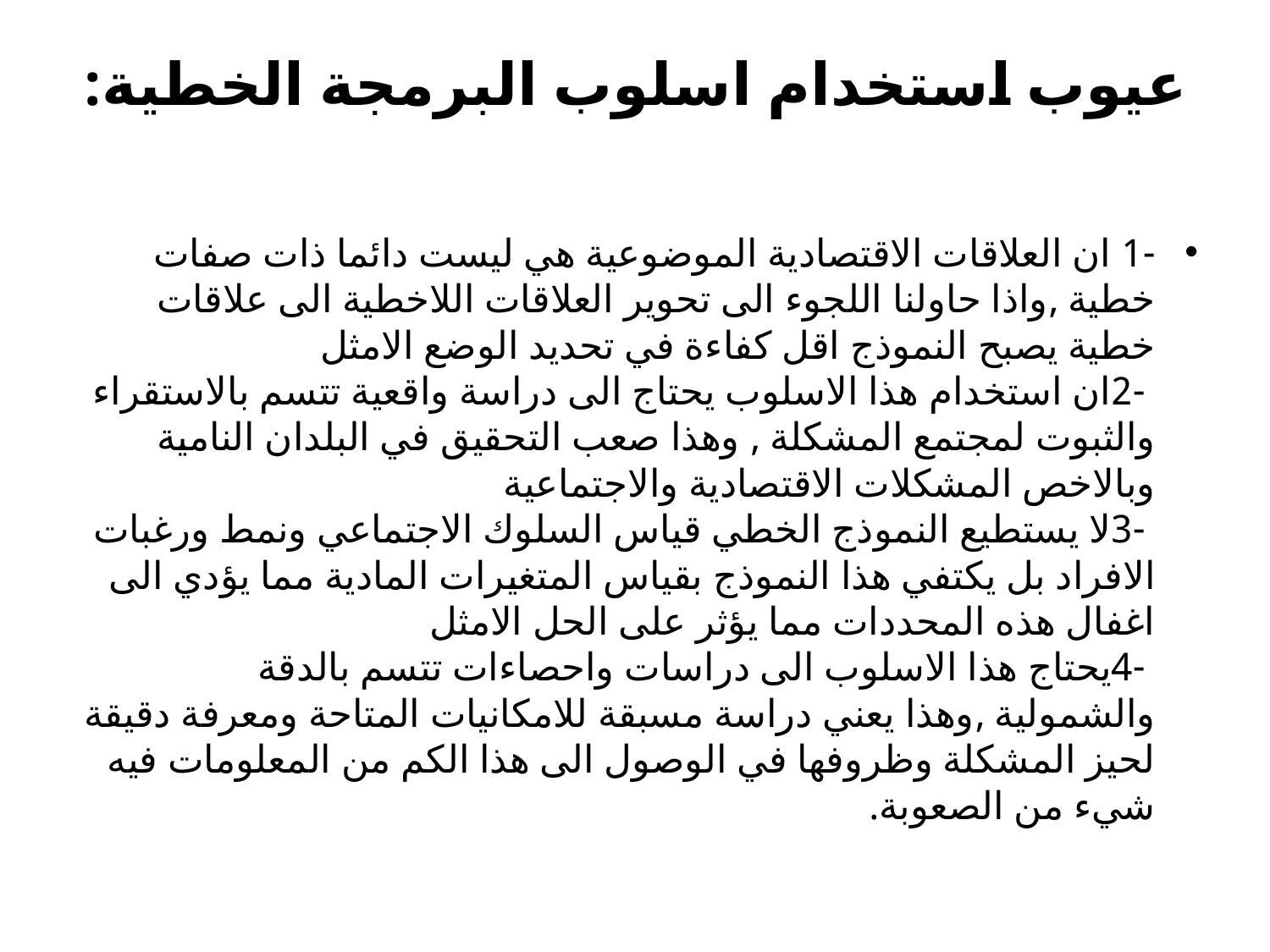

# عيوب استخدام اسلوب البرمجة الخطية:
-1 ان العلاقات الاقتصادية الموضوعية هي ليست دائما ذات صفات خطية ,واذا حاولنا اللجوء الى تحوير العلاقات اللاخطية الى علاقات خطية يصبح النموذج اقل كفاءة في تحديد الوضع الامثل
 -2ان استخدام هذا الاسلوب يحتاج الى دراسة واقعية تتسم بالاستقراء والثبوت لمجتمع المشكلة , وهذا صعب التحقيق في البلدان النامية وبالاخص المشكلات الاقتصادية والاجتماعية
 -3لا يستطيع النموذج الخطي قياس السلوك الاجتماعي ونمط ورغبات الافراد بل يكتفي هذا النموذج بقياس المتغيرات المادية مما يؤدي الى اغفال هذه المحددات مما يؤثر على الحل الامثل
 -4يحتاج هذا الاسلوب الى دراسات واحصاءات تتسم بالدقة والشمولية ,وهذا يعني دراسة مسبقة للامكانيات المتاحة ومعرفة دقيقة لحيز المشكلة وظروفها في الوصول الى هذا الكم من المعلومات فيه شيء من الصعوبة.